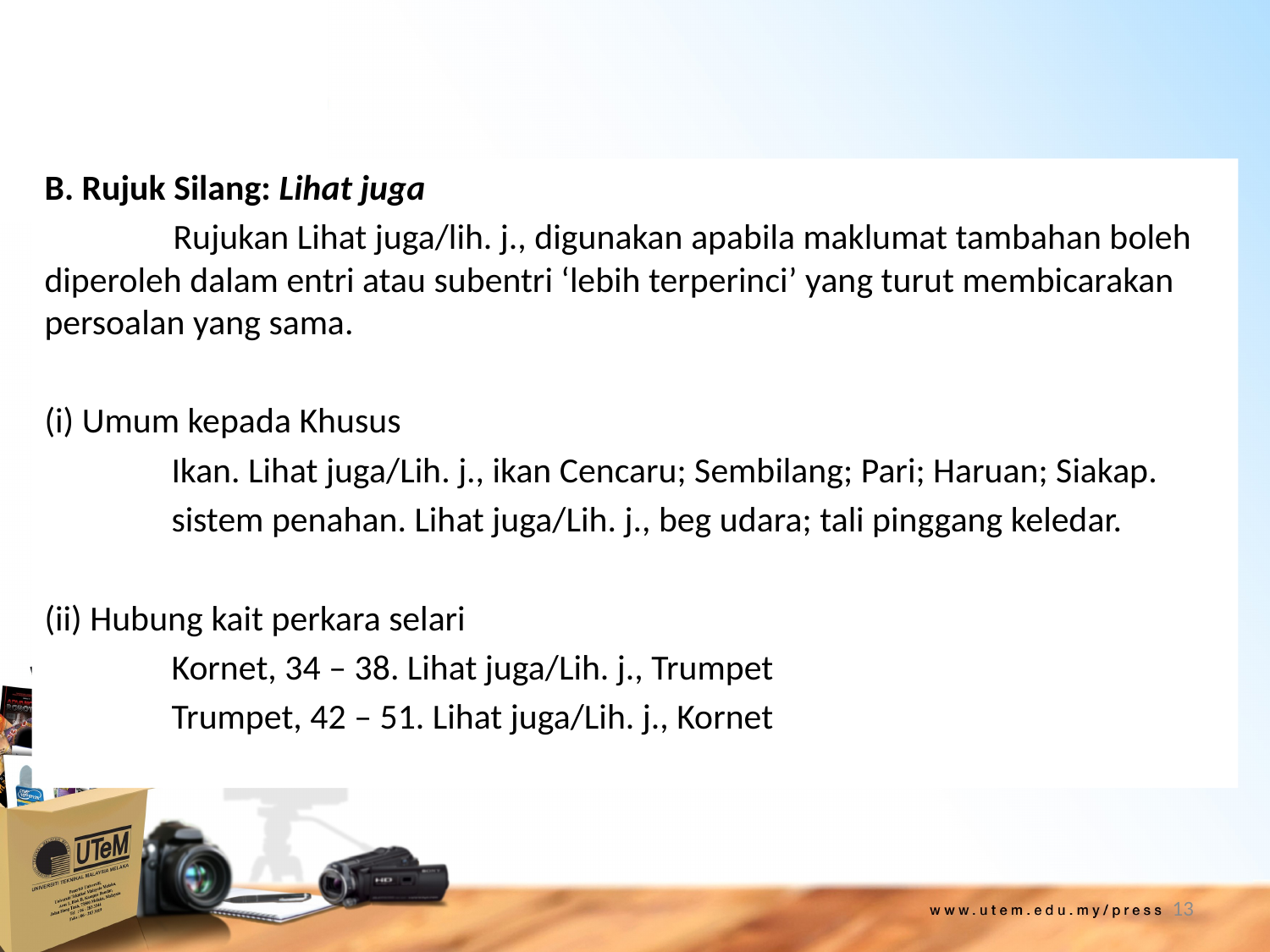

B. Rujuk Silang: Lihat juga
                Rujukan Lihat juga/lih. j., digunakan apabila maklumat tambahan boleh diperoleh dalam entri atau subentri ‘lebih terperinci’ yang turut membicarakan persoalan yang sama.

(i) Umum kepada Khusus
	Ikan. Lihat juga/Lih. j., ikan Cencaru; Sembilang; Pari; Haruan; Siakap.
	sistem penahan. Lihat juga/Lih. j., beg udara; tali pinggang keledar.

(ii) Hubung kait perkara selari
	Kornet, 34 – 38. Lihat juga/Lih. j., Trumpet
	Trumpet, 42 – 51. Lihat juga/Lih. j., Kornet
13